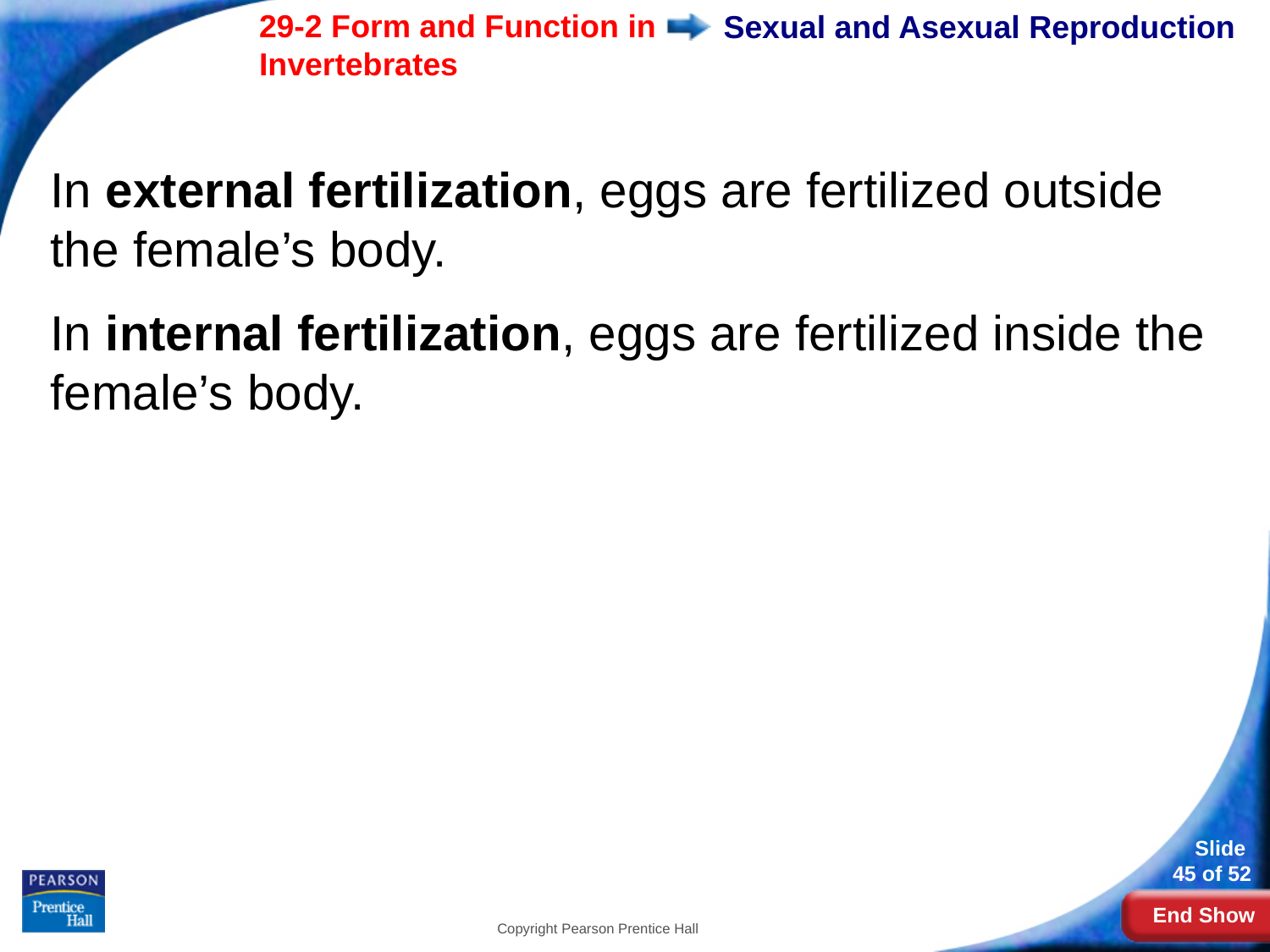

# Sexual and Asexual Reproduction
In external fertilization, eggs are fertilized outside the female’s body.
In internal fertilization, eggs are fertilized inside the female’s body.
Copyright Pearson Prentice Hall